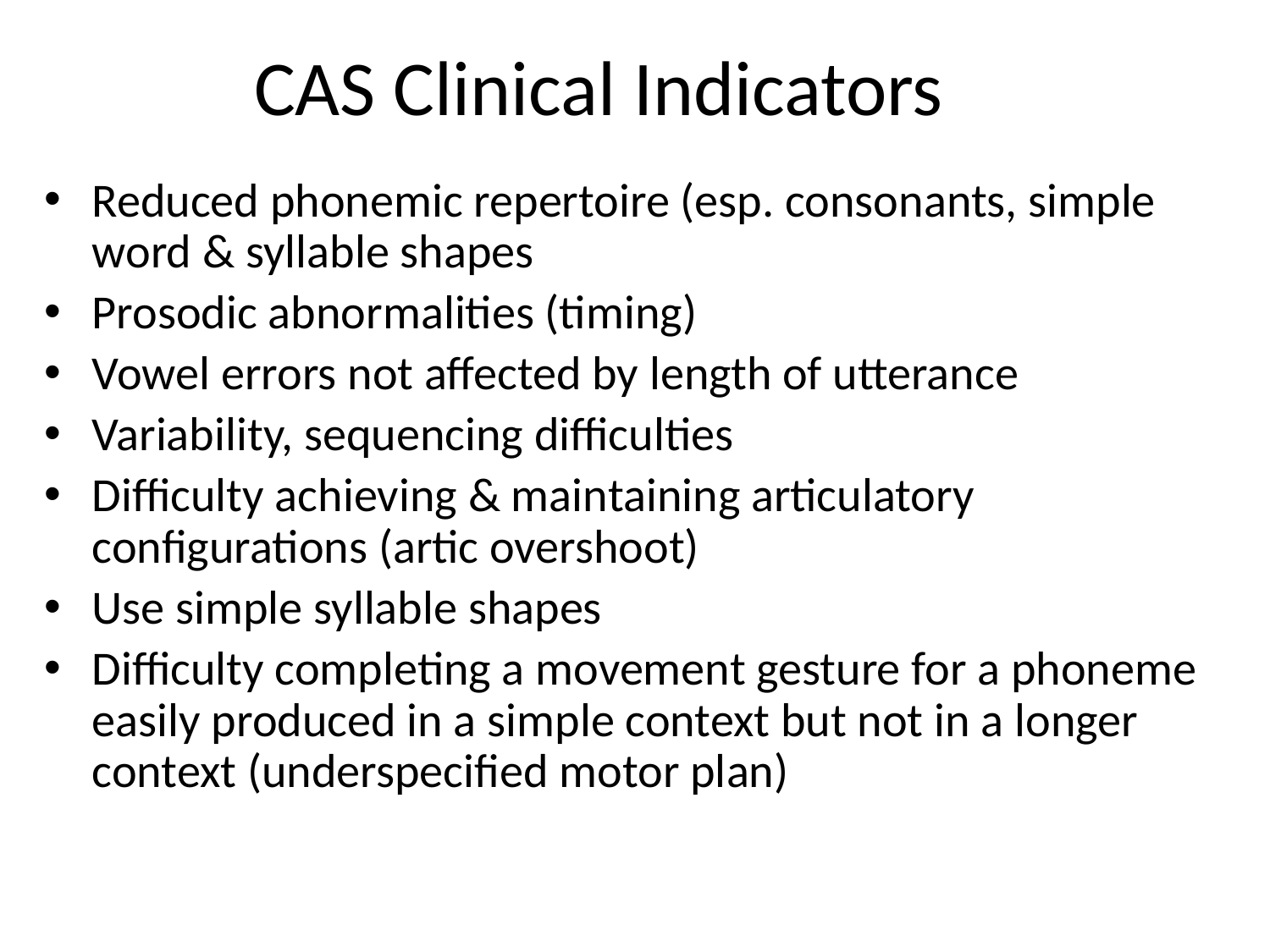

# CAS Clinical Indicators
Reduced phonemic repertoire (esp. consonants, simple word & syllable shapes
Prosodic abnormalities (timing)
Vowel errors not affected by length of utterance
Variability, sequencing difficulties
Difficulty achieving & maintaining articulatory configurations (artic overshoot)
Use simple syllable shapes
Difficulty completing a movement gesture for a phoneme easily produced in a simple context but not in a longer context (underspecified motor plan)